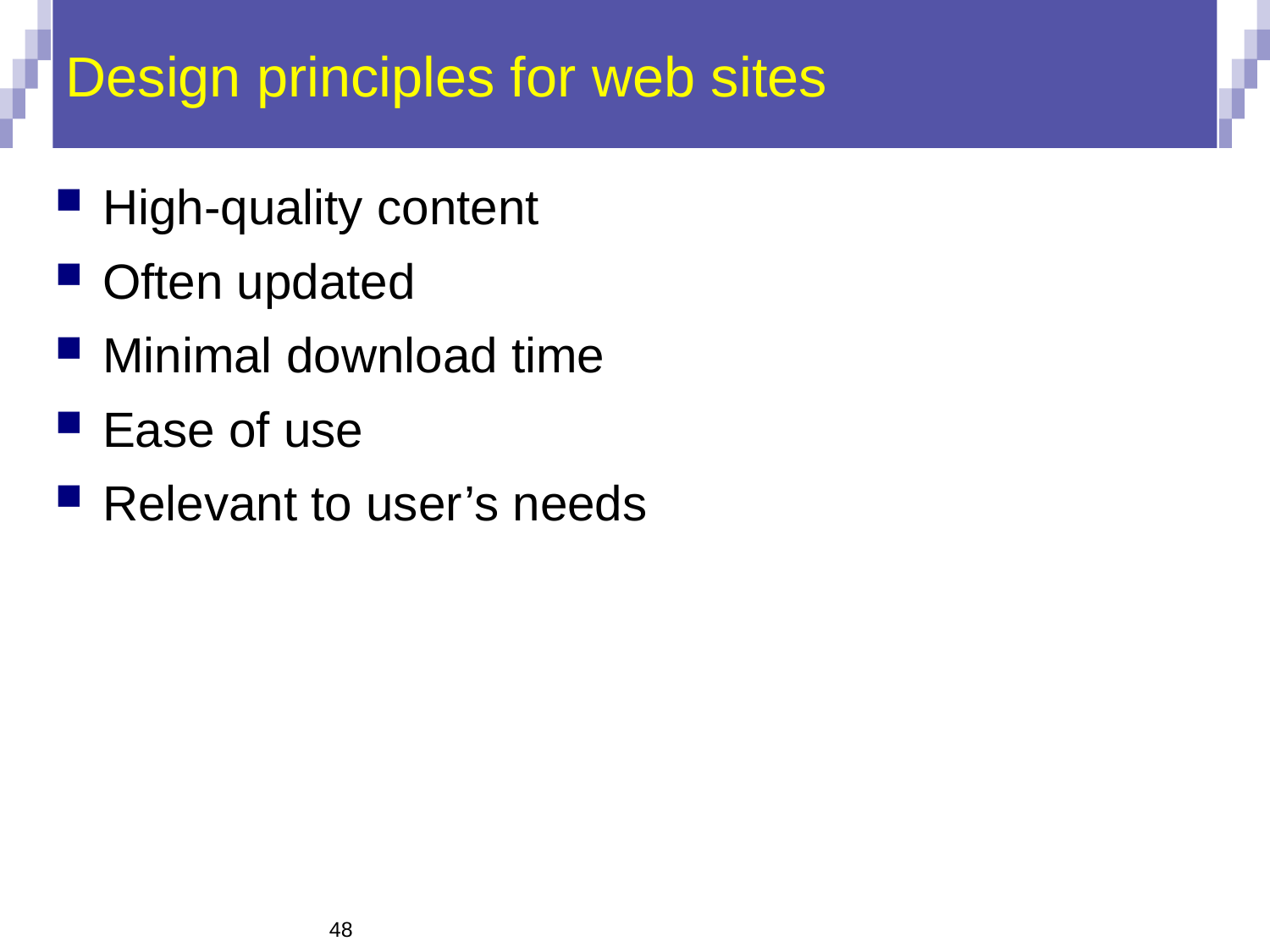

# Design principles for web sites
High-quality content
Often updated
Minimal download time
Ease of use
Relevant to user’s needs

48